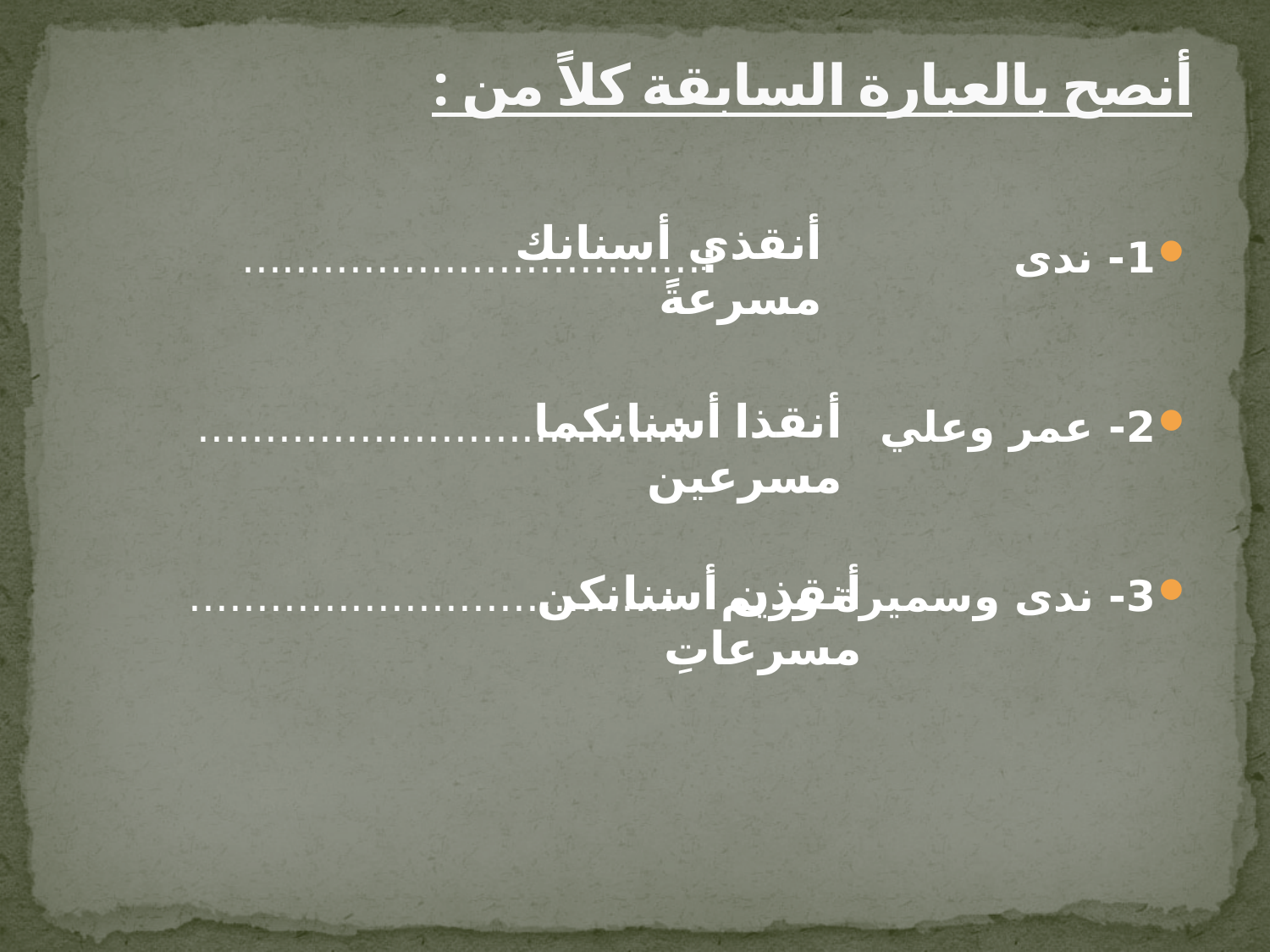

# أنصح بالعبارة السابقة كلاً من :
أنقذي أسنانك مسرعةً
1- ندى                    :..................................

2- عمر وعلي             :...................................

3- ندى وسميرة وريم   :...................................

أنقذا أسنانكما مسرعين
أنقذن أسنانكن مسرعاتِ